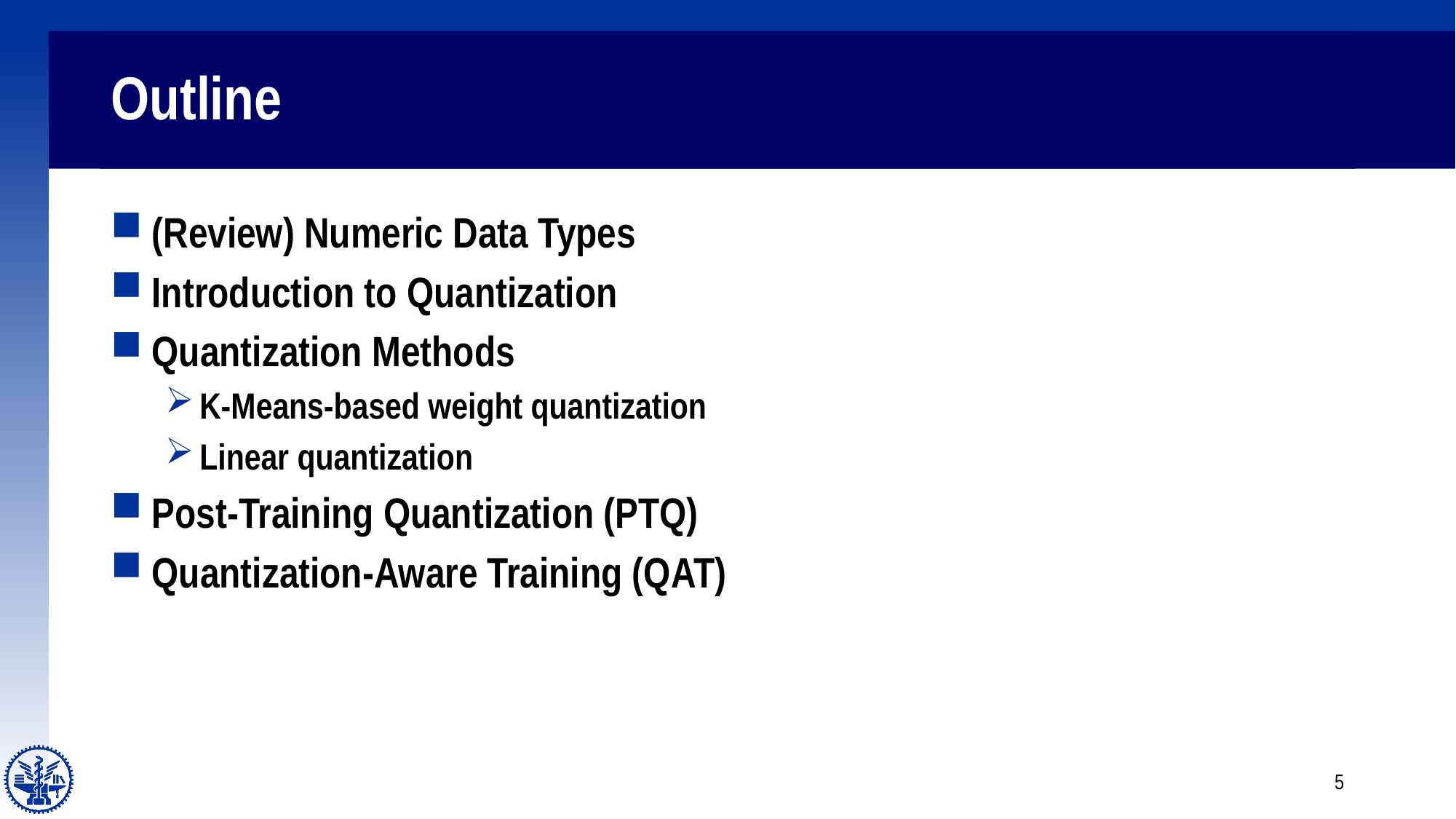

# Outline
(Review) Numeric Data Types
Introduction to Quantization
Quantization Methods
K-Means-based weight quantization
Linear quantization
Post-Training Quantization (PTQ)
Quantization-Aware Training (QAT)
5